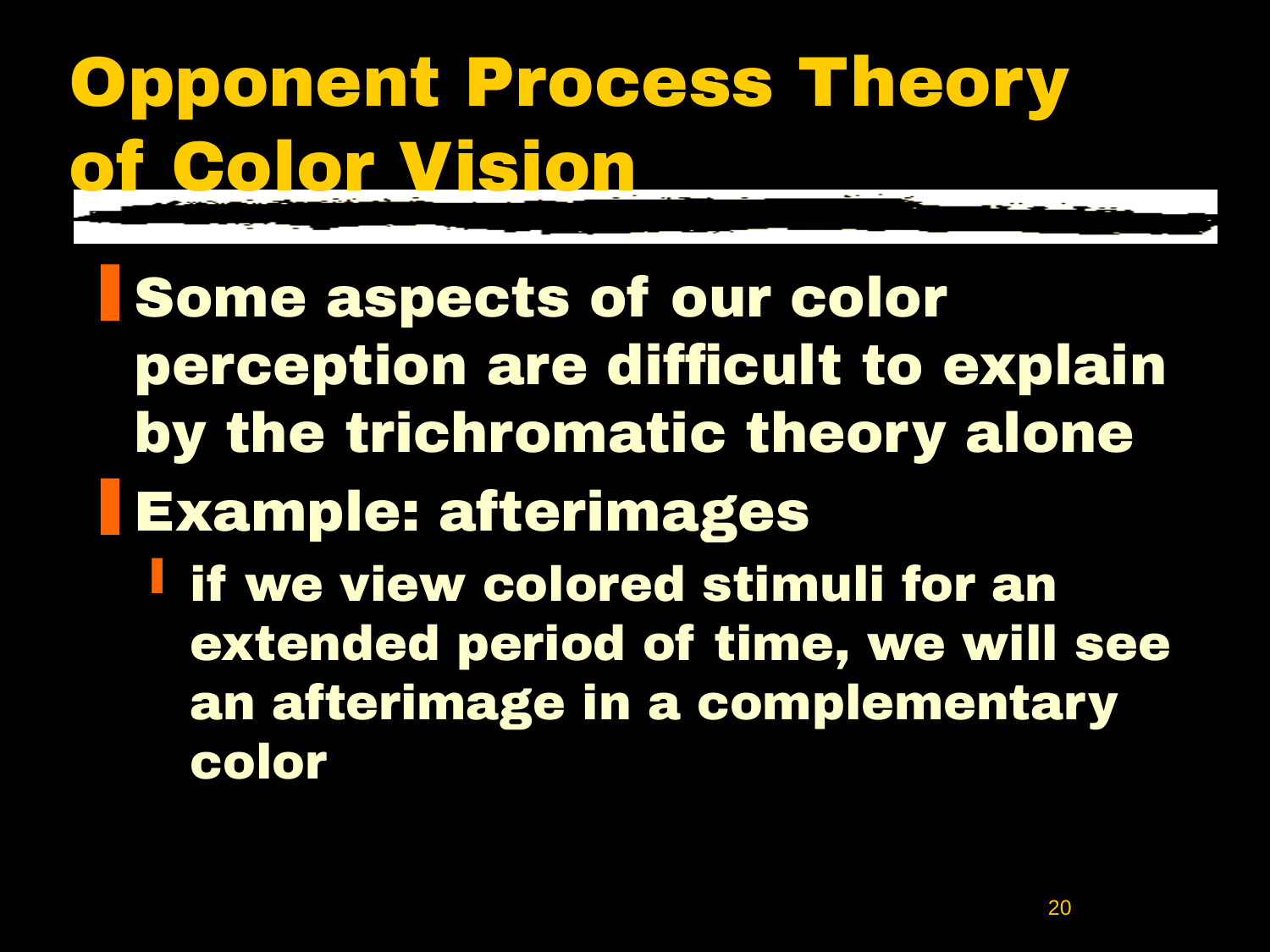

# Opponent Process Theory of Color Vision
Some aspects of our color perception are difficult to explain by the trichromatic theory alone
Example: afterimages
if we view colored stimuli for an extended period of time, we will see an afterimage in a complementary color